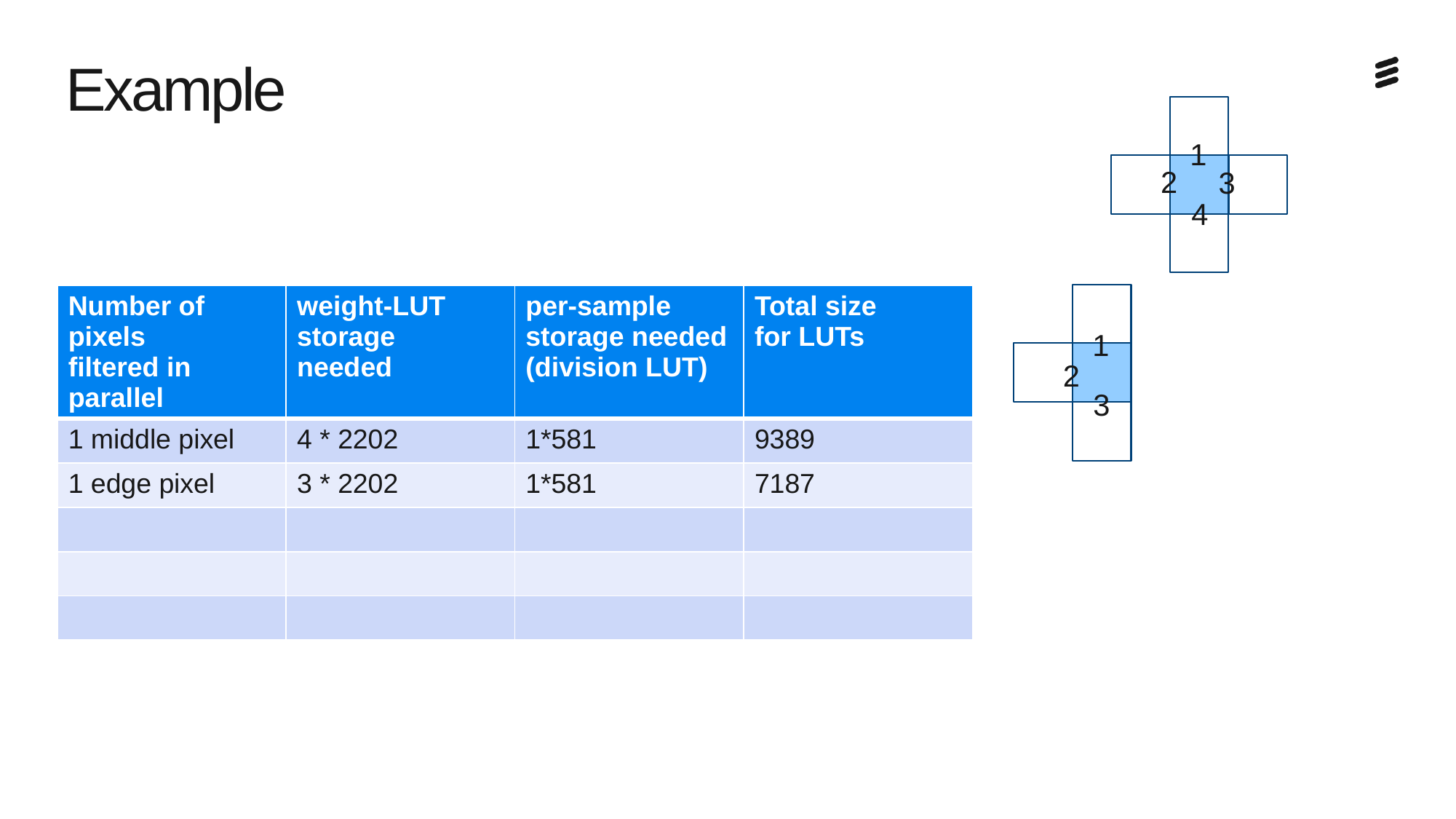

# Example

1

2
3
4

| Number of pixels filtered in parallel | weight-LUT storage needed | per-sample storage needed (division LUT) | Total size for LUTs |
| --- | --- | --- | --- |
| 1 middle pixel | 4 \* 2202 | 1\*581 | 9389 |
| 1 edge pixel | 3 \* 2202 | 1\*581 | 7187 |
|  |  |  |  |
|  |  |  |  |
|  |  |  |  |
1

2
3